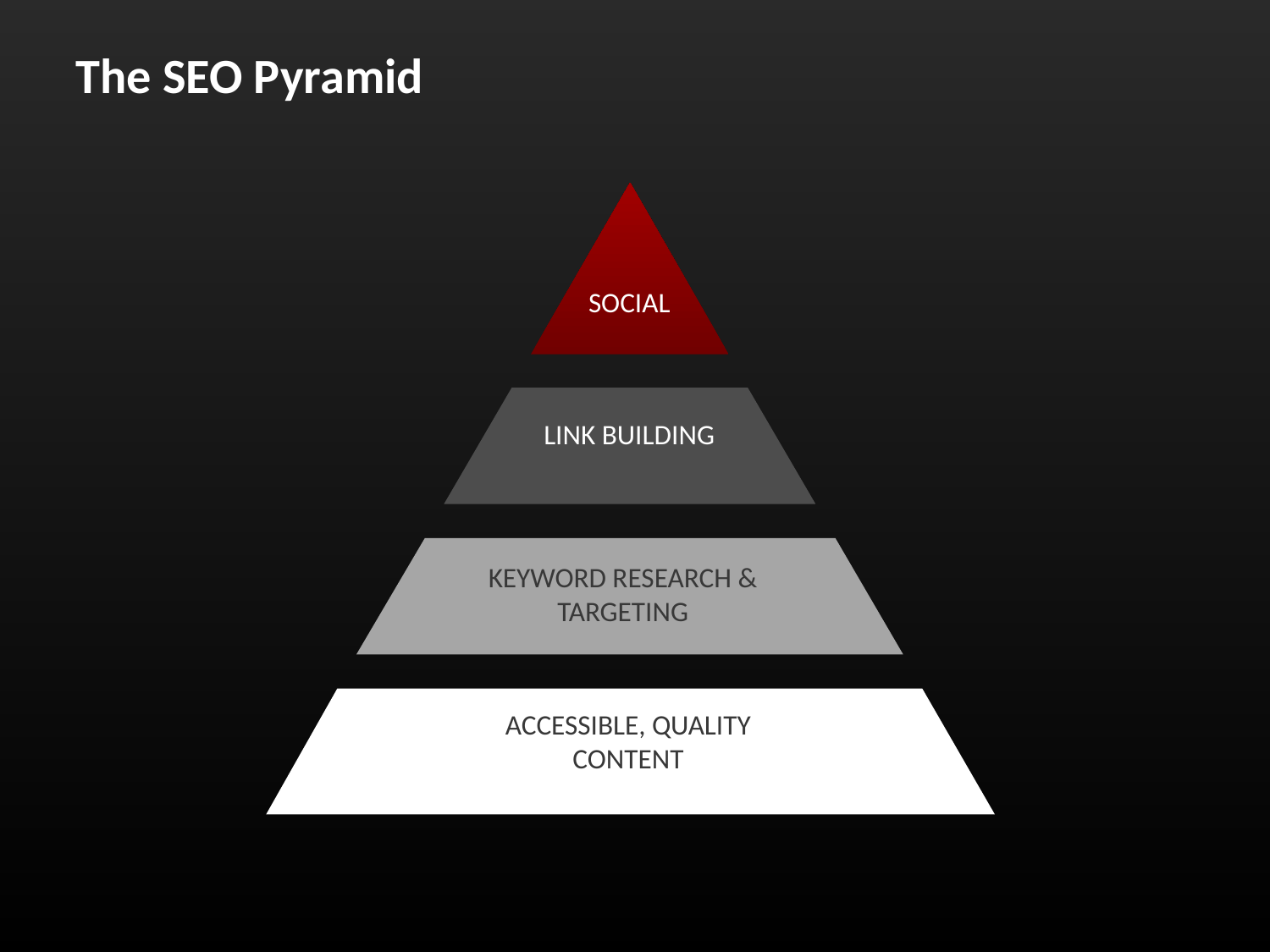

The SEO Pyramid

SOCIAL
LINK BUILDING
KEYWORD RESEARCH & TARGETING
ACCESSIBLE, QUALITY CONTENT